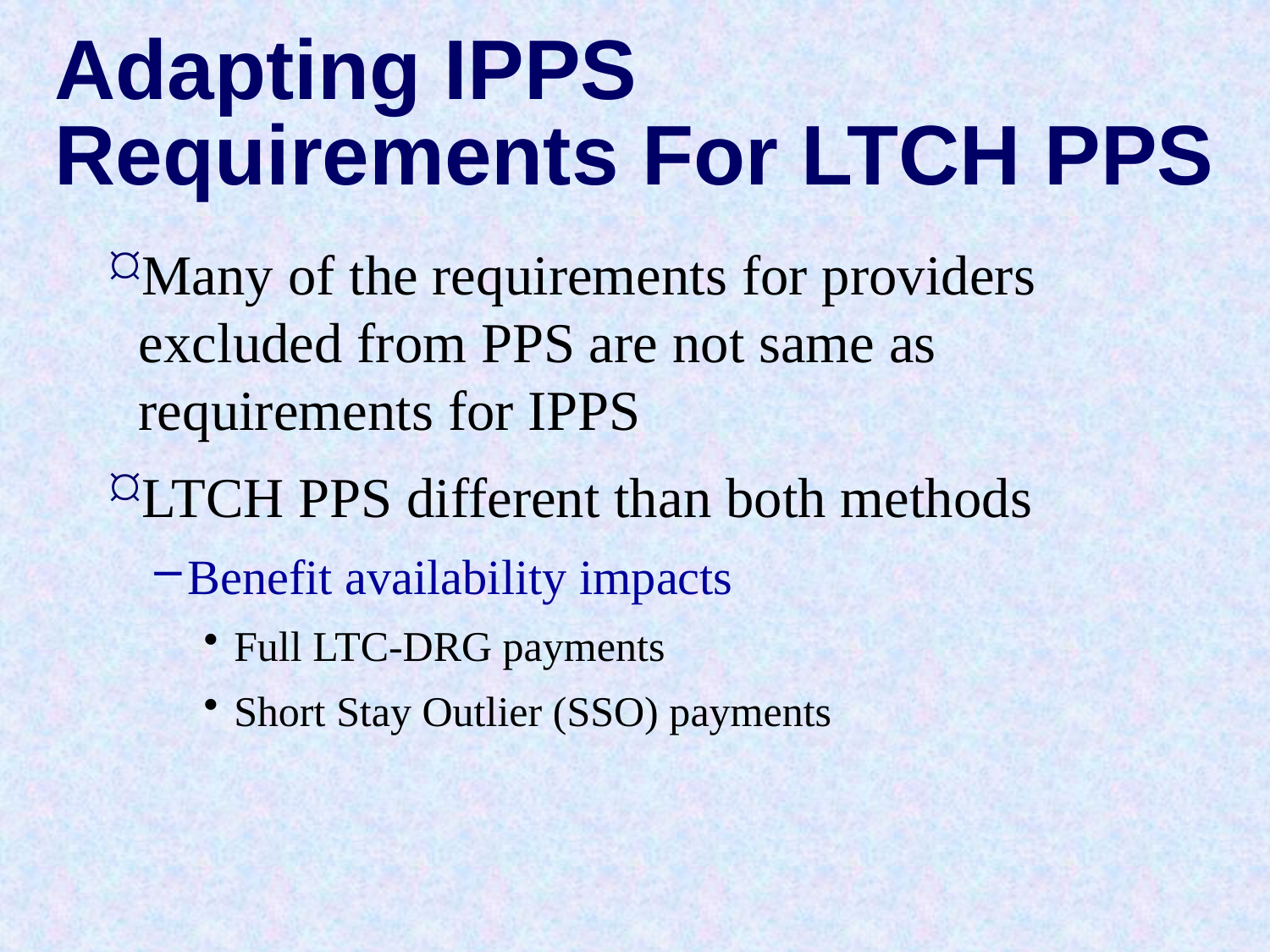

# Adapting IPPS  Requirements For LTCH PPS
Many of the requirements for providers excluded from PPS are not same as requirements for IPPS
LTCH PPS different than both methods
Benefit availability impacts
Full LTC-DRG payments
Short Stay Outlier (SSO) payments